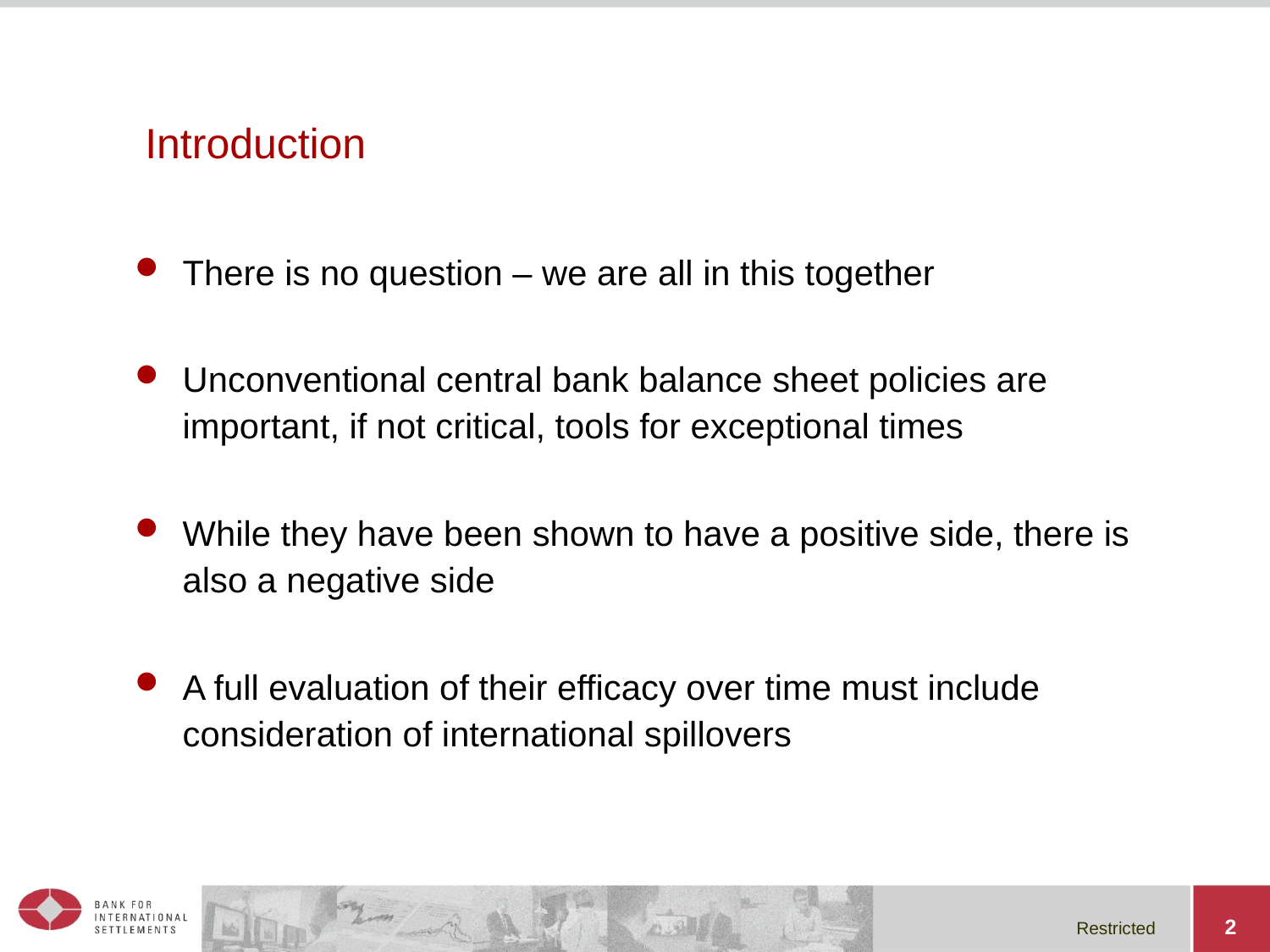

# Introduction
There is no question – we are all in this together

Unconventional central bank balance sheet policies are important, if not critical, tools for exceptional times

While they have been shown to have a positive side, there is also a negative side

A full evaluation of their efficacy over time must include consideration of international spillovers
2